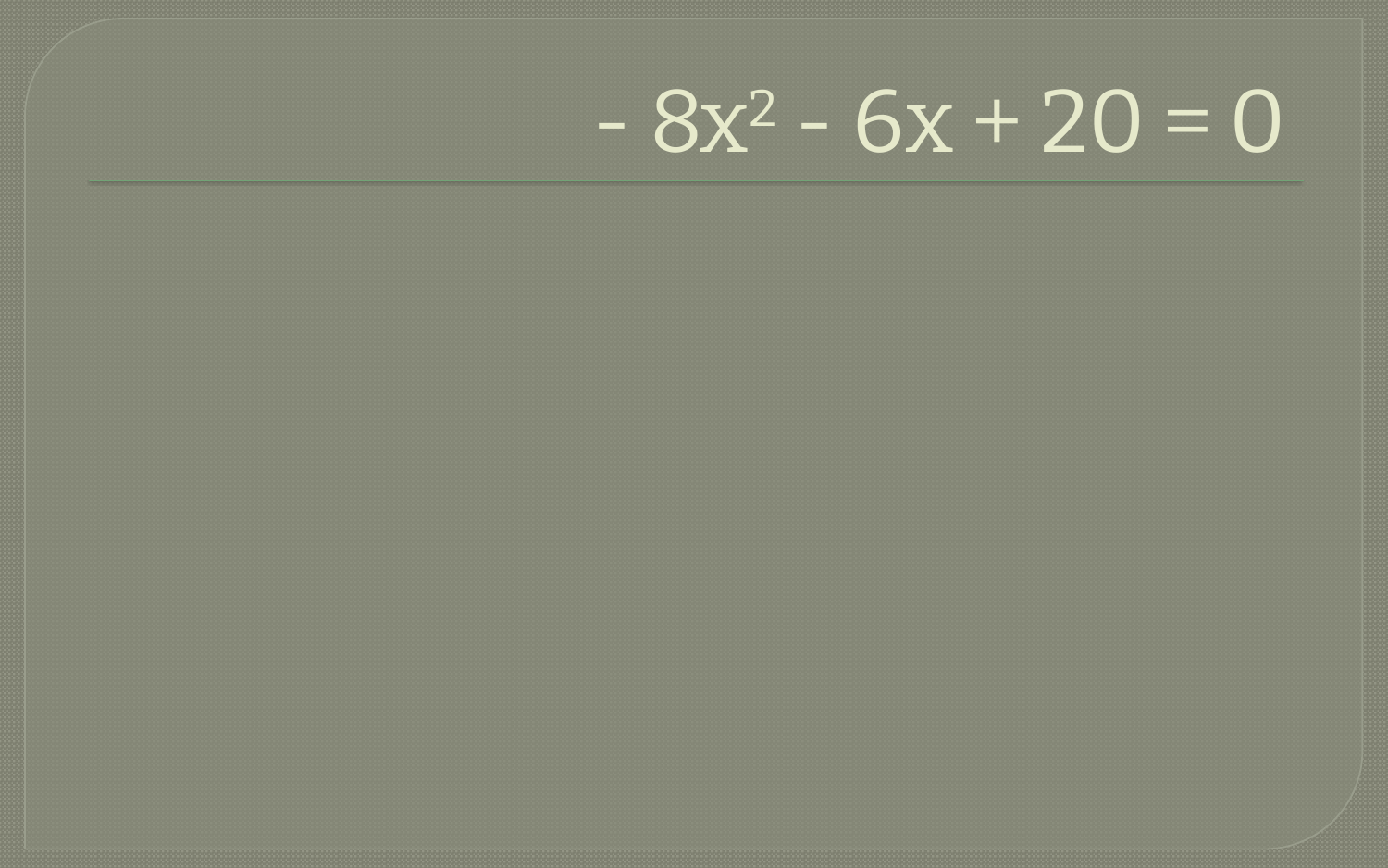

# - 8x2 - 6x + 20 = 0